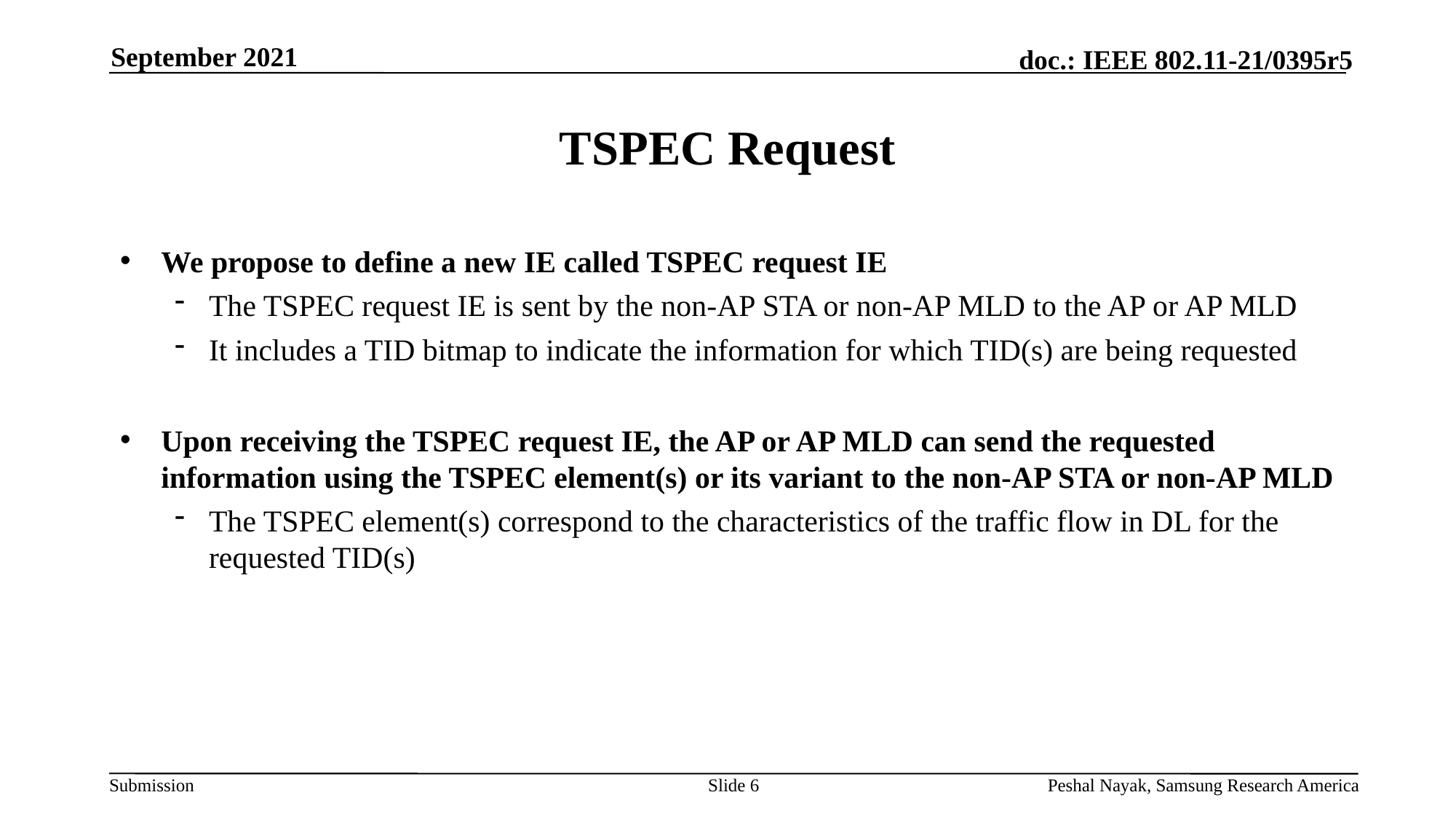

September 2021
# TSPEC Request
We propose to define a new IE called TSPEC request IE
The TSPEC request IE is sent by the non-AP STA or non-AP MLD to the AP or AP MLD
It includes a TID bitmap to indicate the information for which TID(s) are being requested

Upon receiving the TSPEC request IE, the AP or AP MLD can send the requested information using the TSPEC element(s) or its variant to the non-AP STA or non-AP MLD
The TSPEC element(s) correspond to the characteristics of the traffic flow in DL for the requested TID(s)

Slide 6
Peshal Nayak, Samsung Research America